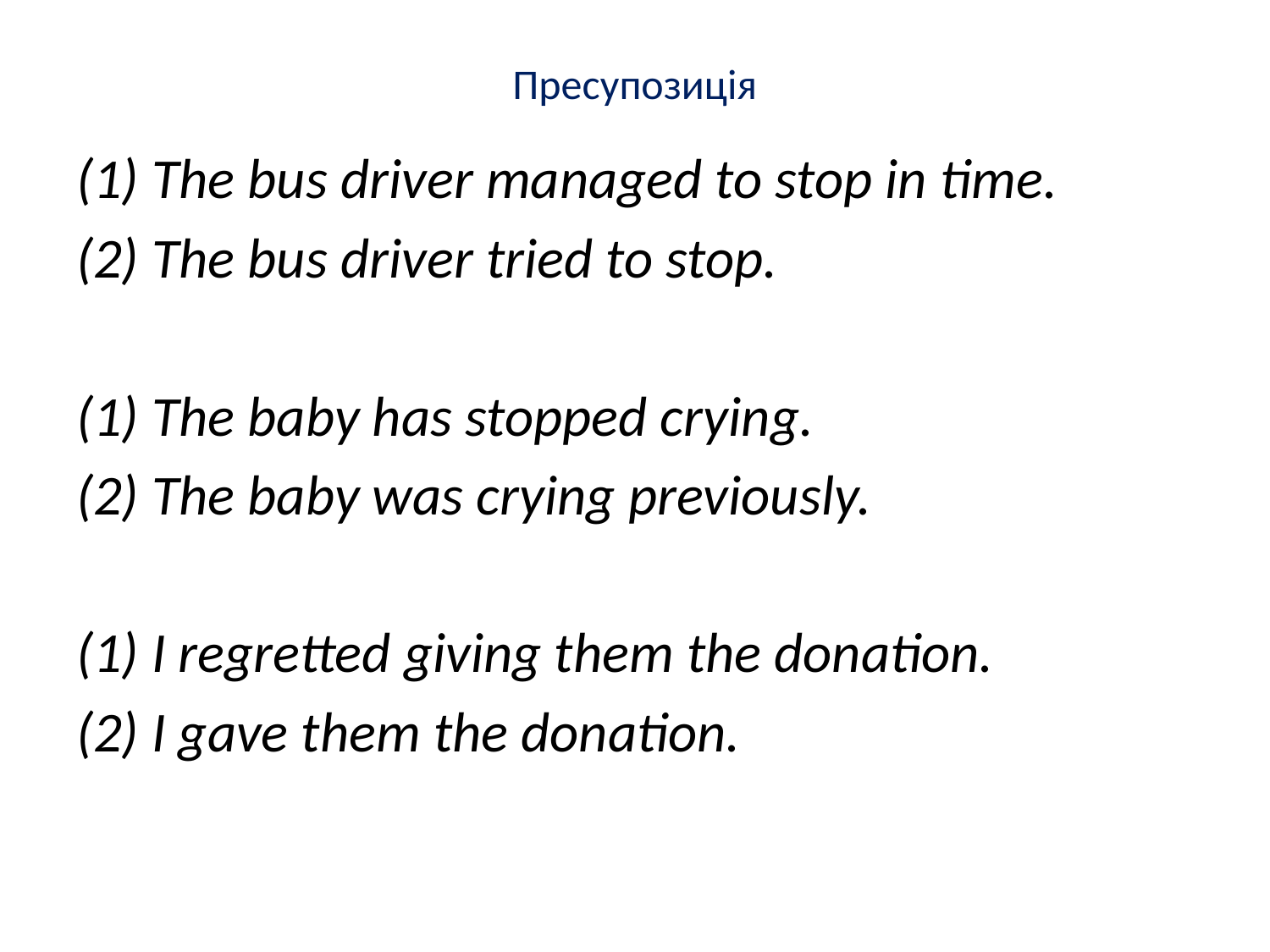

# Пресупозиція
(1) The bus driver managed to stop in time.
(2) The bus driver tried to stop.

(1) The baby has stopped crying.
(2) The baby was crying previously.

(1) I regretted giving them the donation.
(2) I gave them the donation.